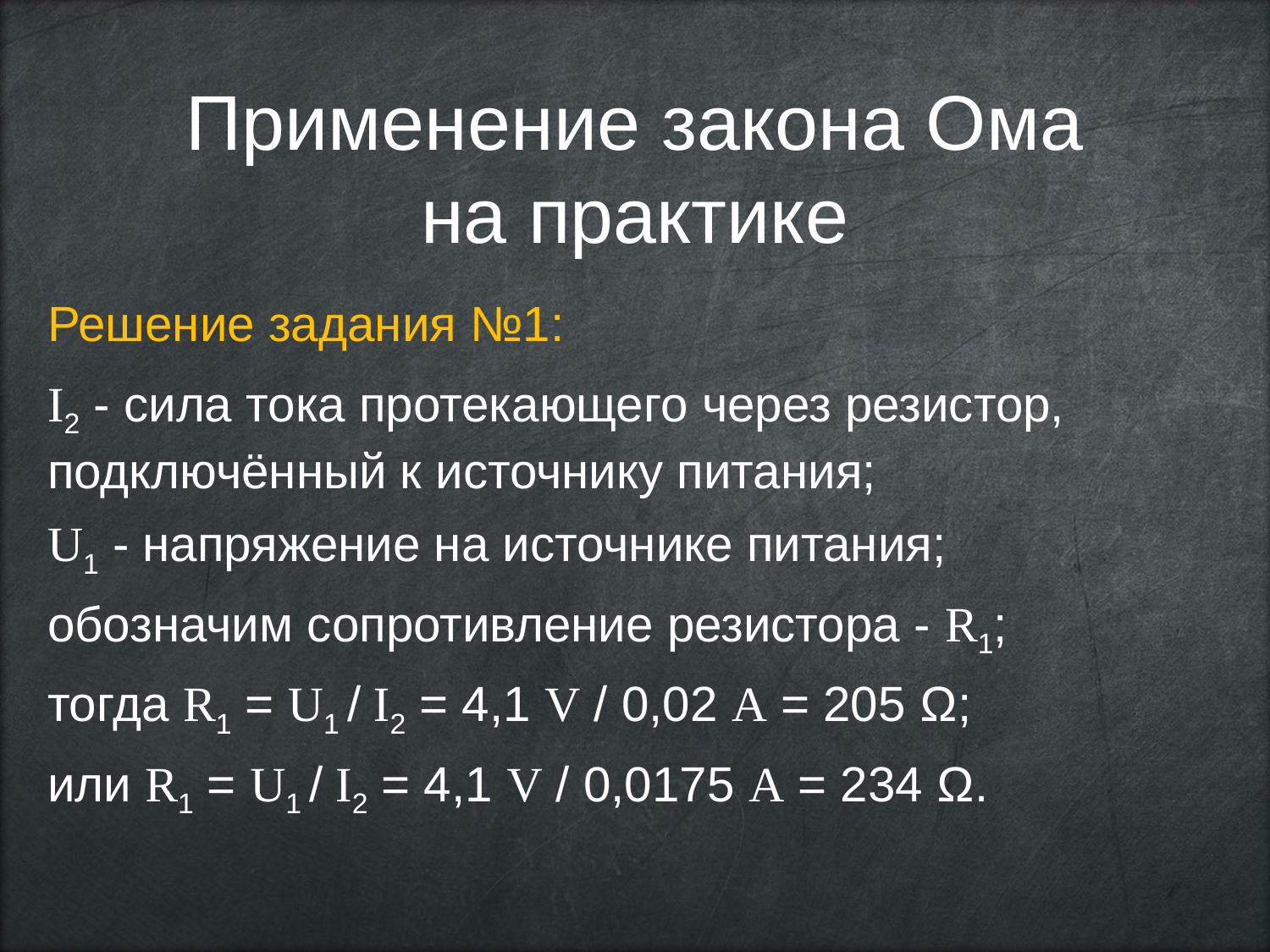

Применение закона Ома
на практике
Решение задания №1:
I2 - сила тока протекающего через резистор, подключённый к источнику питания;
U1 - напряжение на источнике питания;
обозначим сопротивление резистора - R1;
тогда R1 = U1 / I2 = 4,1 V / 0,02 A = 205 Ω;
или R1 = U1 / I2 = 4,1 V / 0,0175 A = 234 Ω.